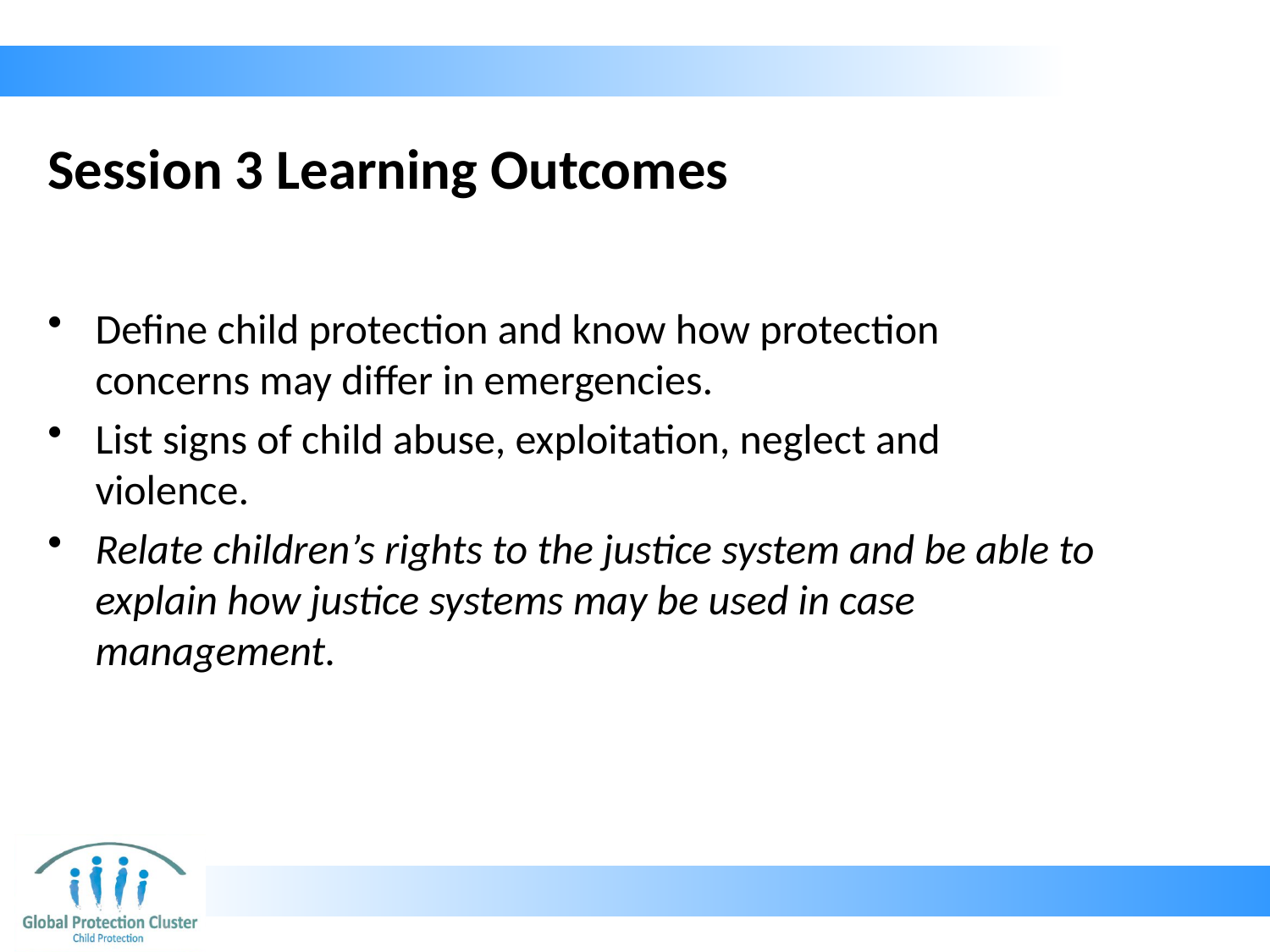

# Session 3 Learning Outcomes

Define child protection and know how protection concerns may differ in emergencies.
List signs of child abuse, exploitation, neglect and violence.
Relate children’s rights to the justice system and be able to explain how justice systems may be used in case management.